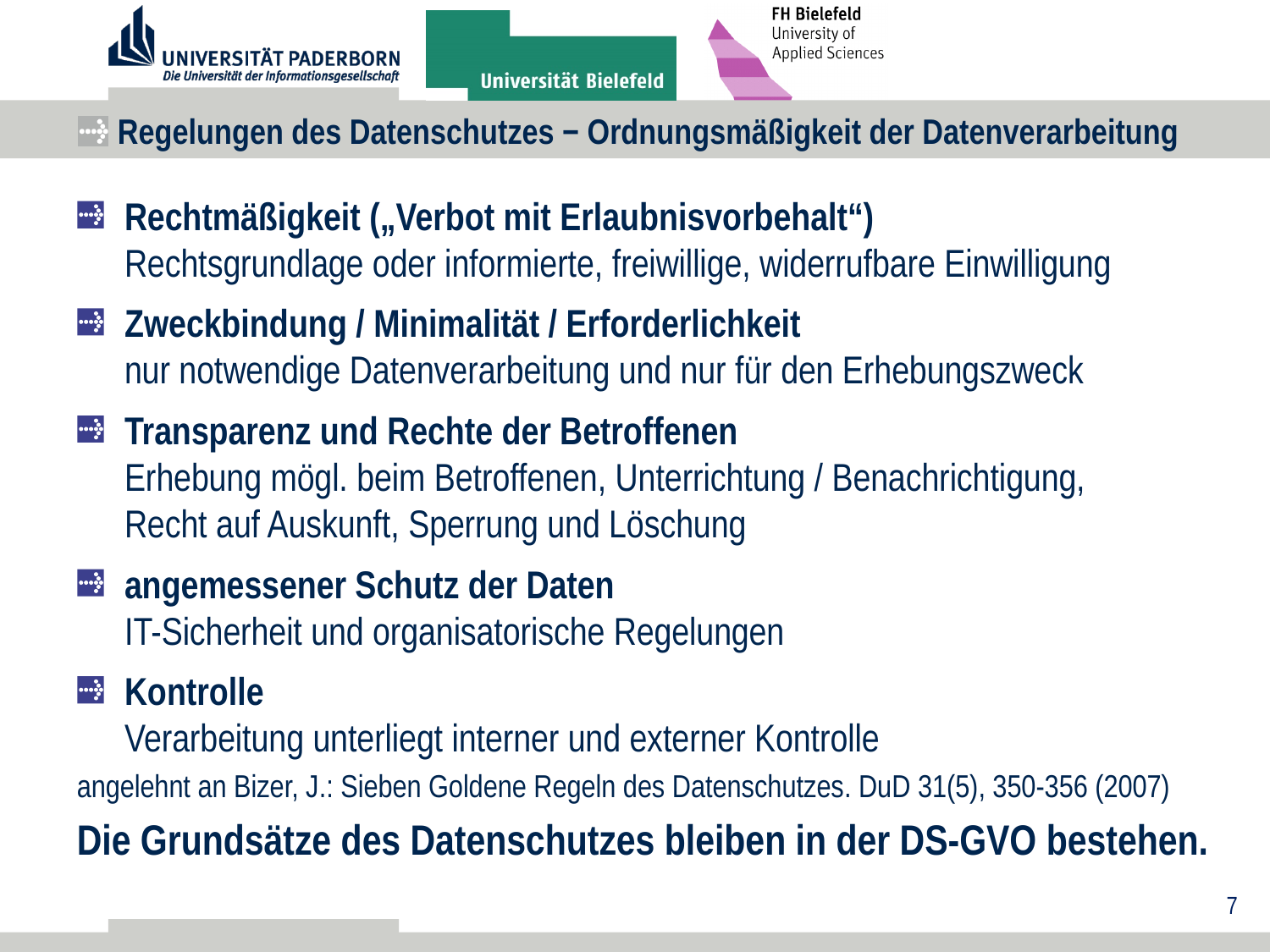

# Regelungen des Datenschutzes − Ordnungsmäßigkeit der Datenverarbeitung
Rechtmäßigkeit („Verbot mit Erlaubnisvorbehalt“)
Rechtsgrundlage oder informierte, freiwillige, widerrufbare Einwilligung
Zweckbindung / Minimalität / Erforderlichkeit
nur notwendige Datenverarbeitung und nur für den Erhebungszweck
Transparenz und Rechte der Betroffenen
Erhebung mögl. beim Betroffenen, Unterrichtung / Benachrichtigung,
Recht auf Auskunft, Sperrung und Löschung
angemessener Schutz der Daten
IT-Sicherheit und organisatorische Regelungen
Kontrolle
Verarbeitung unterliegt interner und externer Kontrolle
angelehnt an Bizer, J.: Sieben Goldene Regeln des Datenschutzes. DuD 31(5), 350-356 (2007)
Die Grundsätze des Datenschutzes bleiben in der DS-GVO bestehen.
7